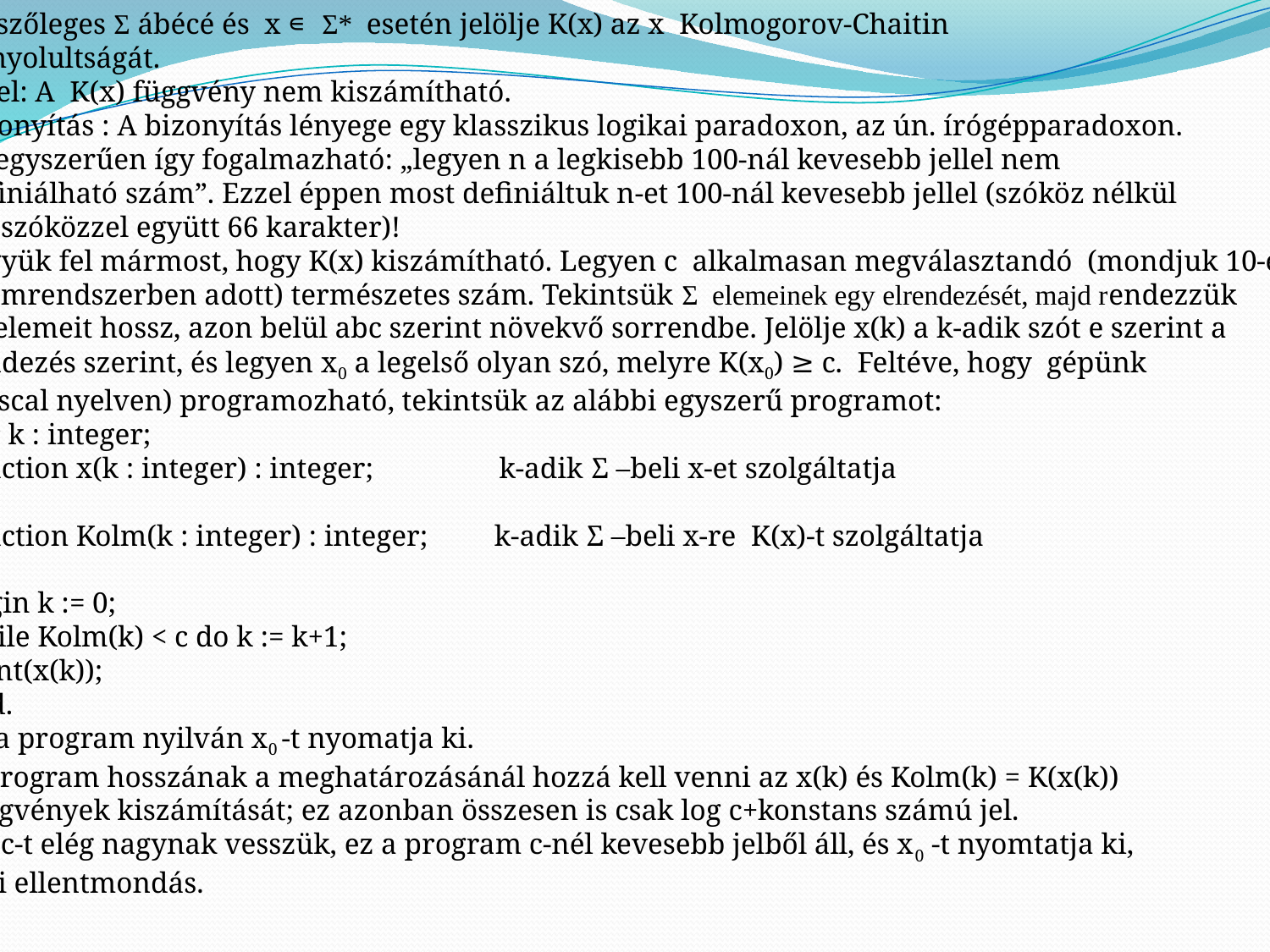

Tetszőleges Σ ábécé és  x ∊ Σ*  esetén jelölje K(x) az x  Kolmogorov-Chaitin
bonyolultságát.
Tétel: A  K(x) függvény nem kiszámítható.
Bizonyítás : A bizonyítás lényege egy klasszikus logikai paradoxon, az ún. írógépparadoxon.
Ez egyszerűen így fogalmazható: „legyen n a legkisebb 100-nál kevesebb jellel nem
definiálható szám”. Ezzel éppen most definiáltuk n-et 100-nál kevesebb jellel (szóköz nélkül
57, szóközzel együtt 66 karakter)!
Tegyük fel mármost, hogy K(x) kiszámítható. Legyen c  alkalmasan megválasztandó  (mondjuk 10-es
Számrendszerben adott) természetes szám. Tekintsük Σ  elemeinek egy elrendezését, majd rendezzük
Σ* elemeit hossz, azon belül abc szerint növekvő sorrendbe. Jelölje x(k) a k-adik szót e szerint a
rendezés szerint, és legyen x0 a legelső olyan szó, melyre K(x0) ≥ c.  Feltéve, hogy  gépünk
(Pascal nyelven) programozható, tekintsük az alábbi egyszerű programot:
var k : integer;
function x(k : integer) : integer;                 k-adik Σ –beli x-et szolgáltatja
. . .
function Kolm(k : integer) : integer;         k-adik Σ –beli x-re  K(x)-t szolgáltatja
. . .
begin k := 0;
while Kolm(k) < c do k := k+1;
print(x(k));
end.
Ez a program nyilván x0 -t nyomatja ki.
A program hosszának a meghatározásánál hozzá kell venni az x(k) és Kolm(k) = K(x(k))
függvények kiszámítását; ez azonban összesen is csak log c+konstans számú jel.
Ha c-t elég nagynak vesszük, ez a program c-nél kevesebb jelből áll, és x0 -t nyomtatja ki,
ami ellentmondás.